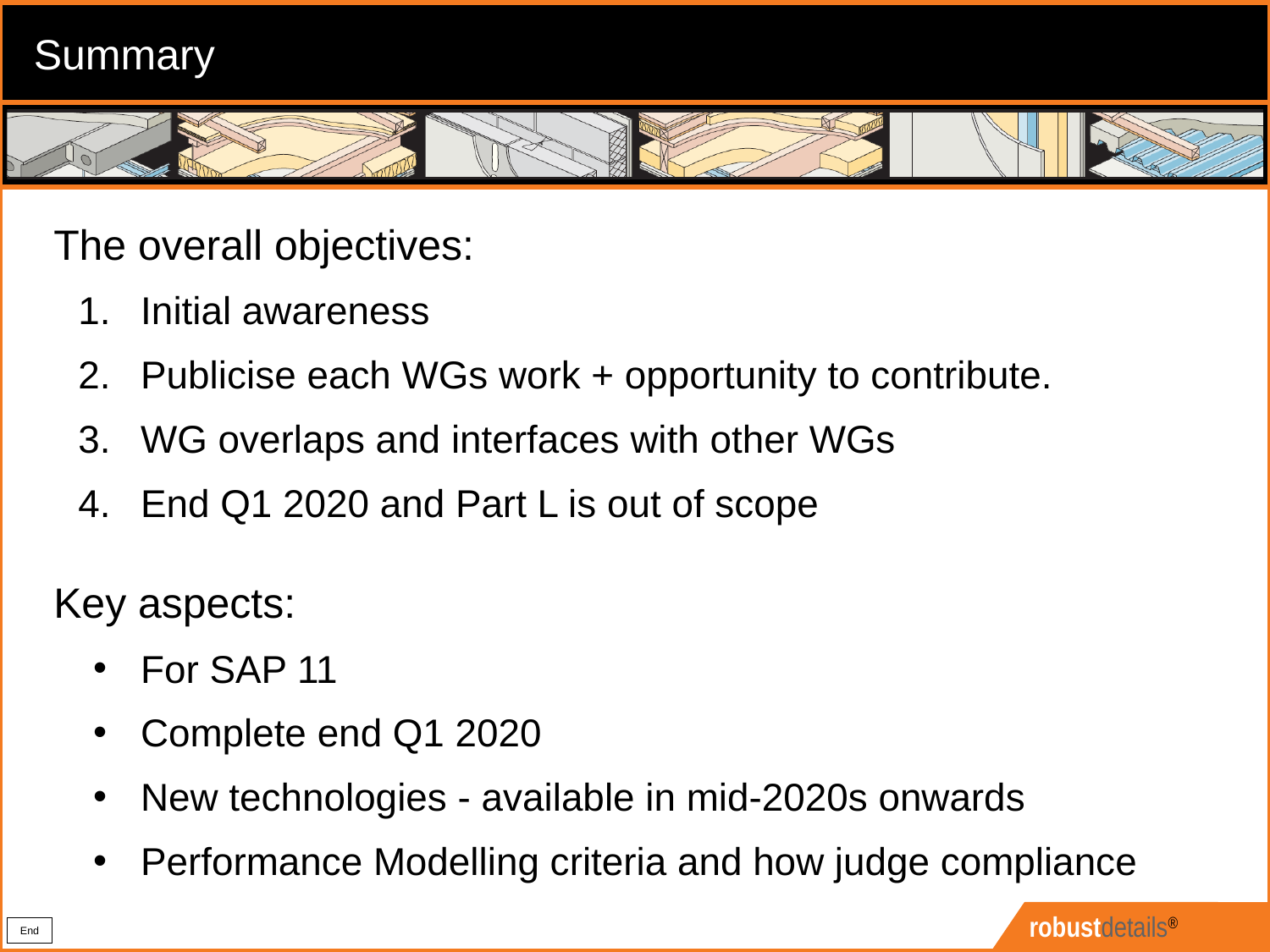

Summary
The overall objectives:
Initial awareness
Publicise each WGs work + opportunity to contribute.
WG overlaps and interfaces with other WGs
End Q1 2020 and Part L is out of scope

Key aspects:
For SAP 11
Complete end Q1 2020
New technologies - available in mid-2020s onwards
Performance Modelling criteria and how judge compliance
End